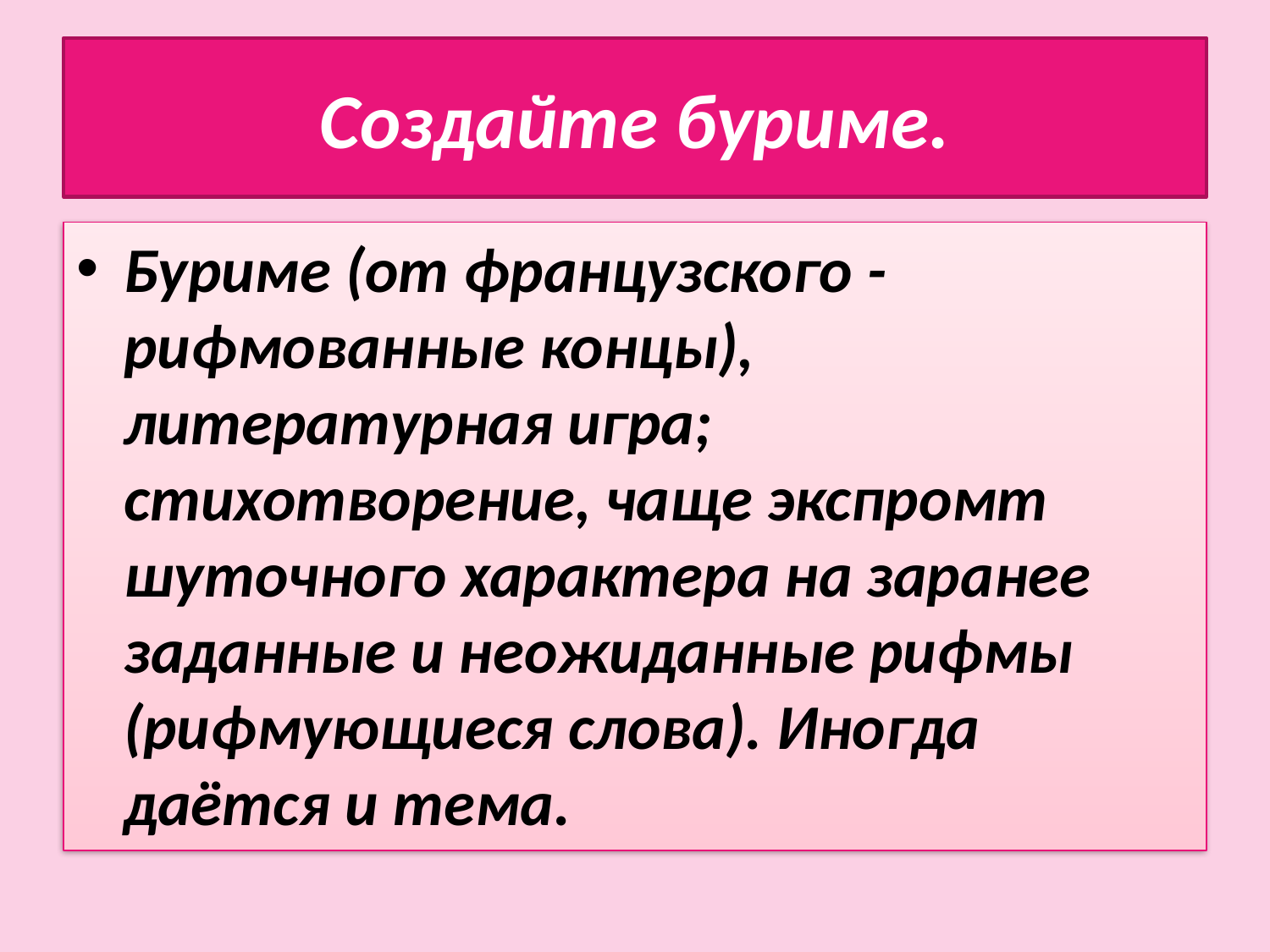

# Создайте буриме.
Буриме (от французского - рифмованные концы), литературная игра; стихотворение, чаще экспромт шуточного характера на заранее заданные и неожиданные рифмы (рифмующиеся слова). Иногда даётся и тема.